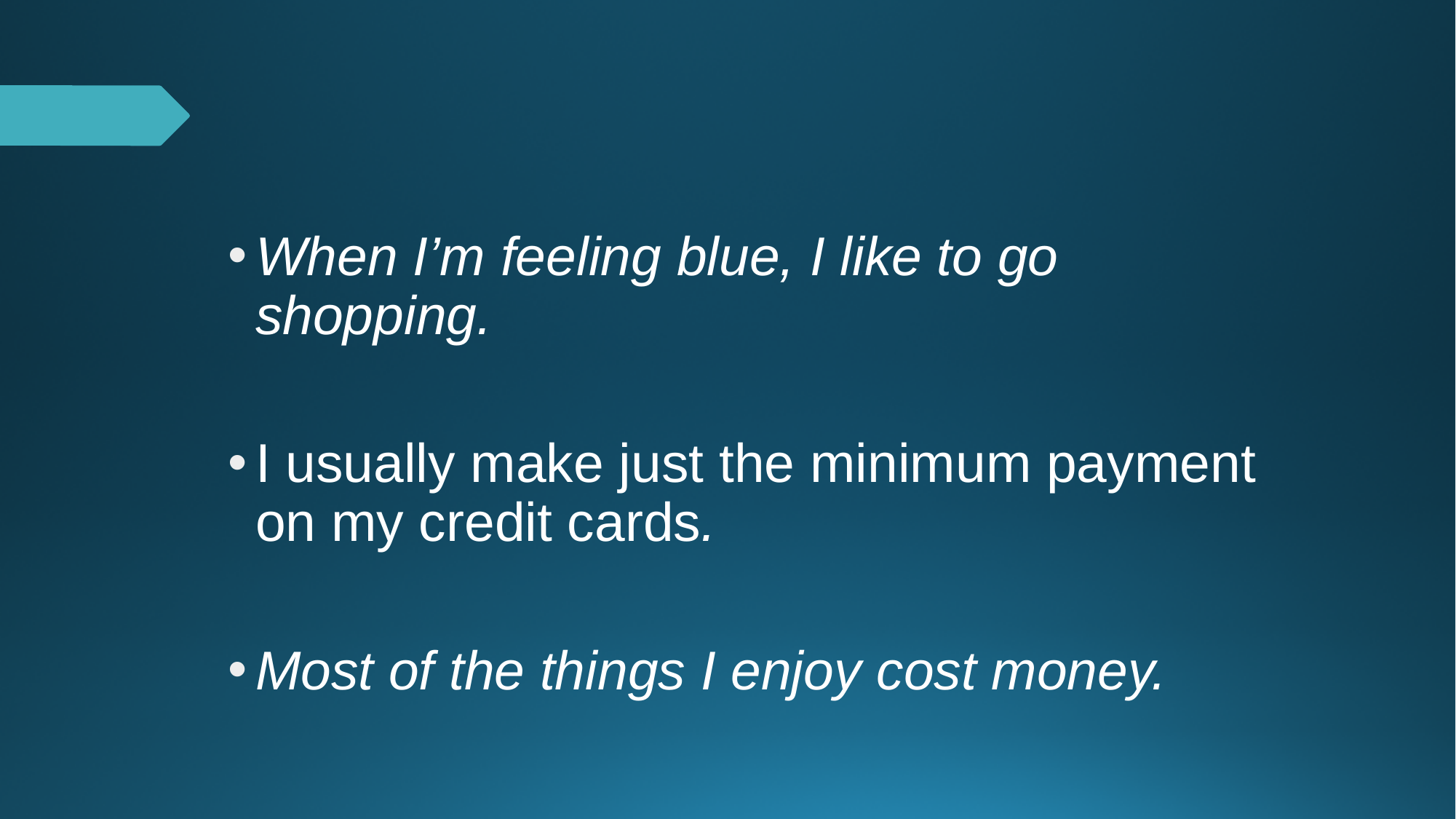

When I’m feeling blue, I like to go shopping.

I usually make just the minimum payment on my credit cards.

Most of the things I enjoy cost money.